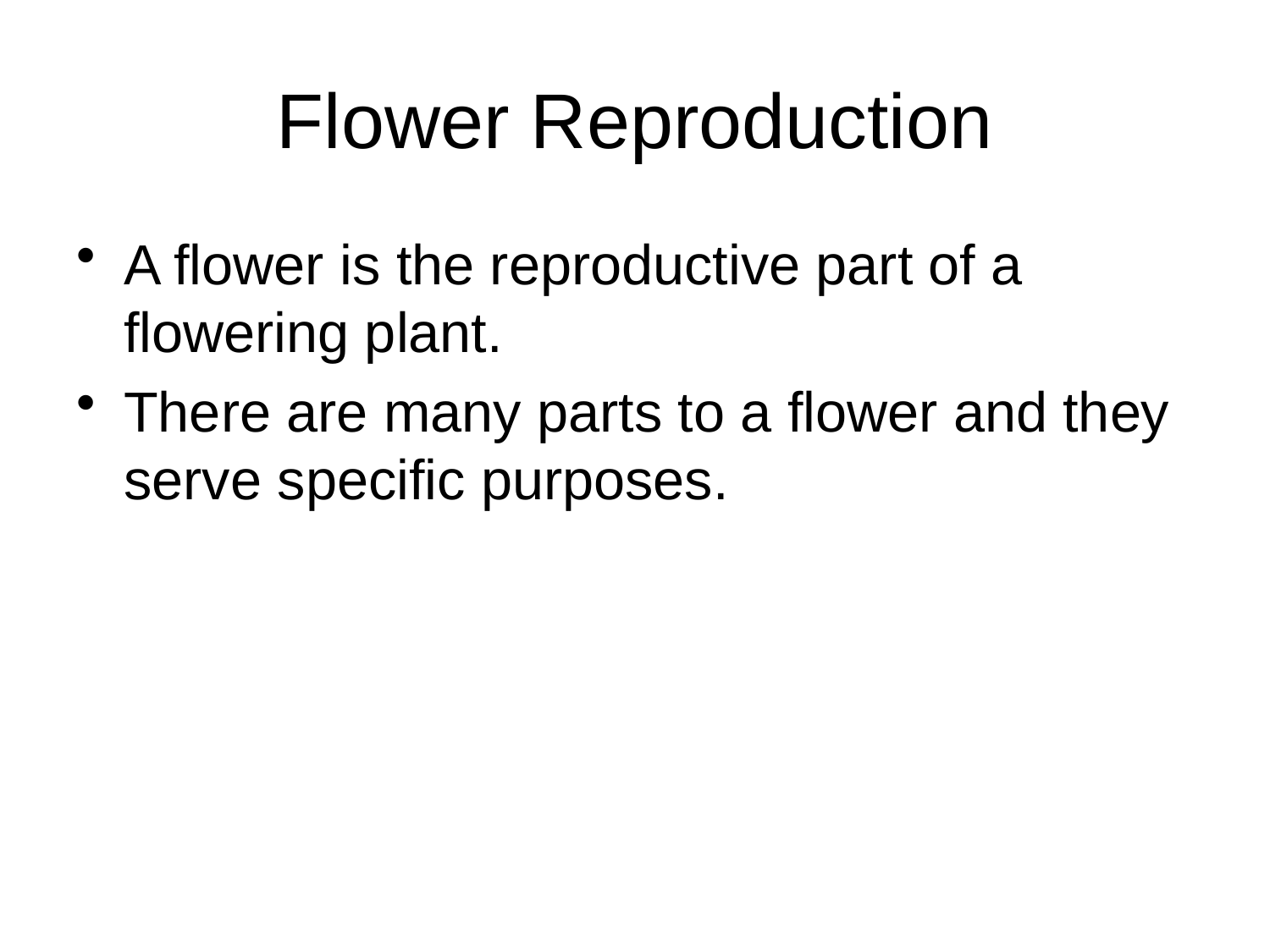

# Flower Reproduction
A flower is the reproductive part of a flowering plant.
There are many parts to a flower and they serve specific purposes.